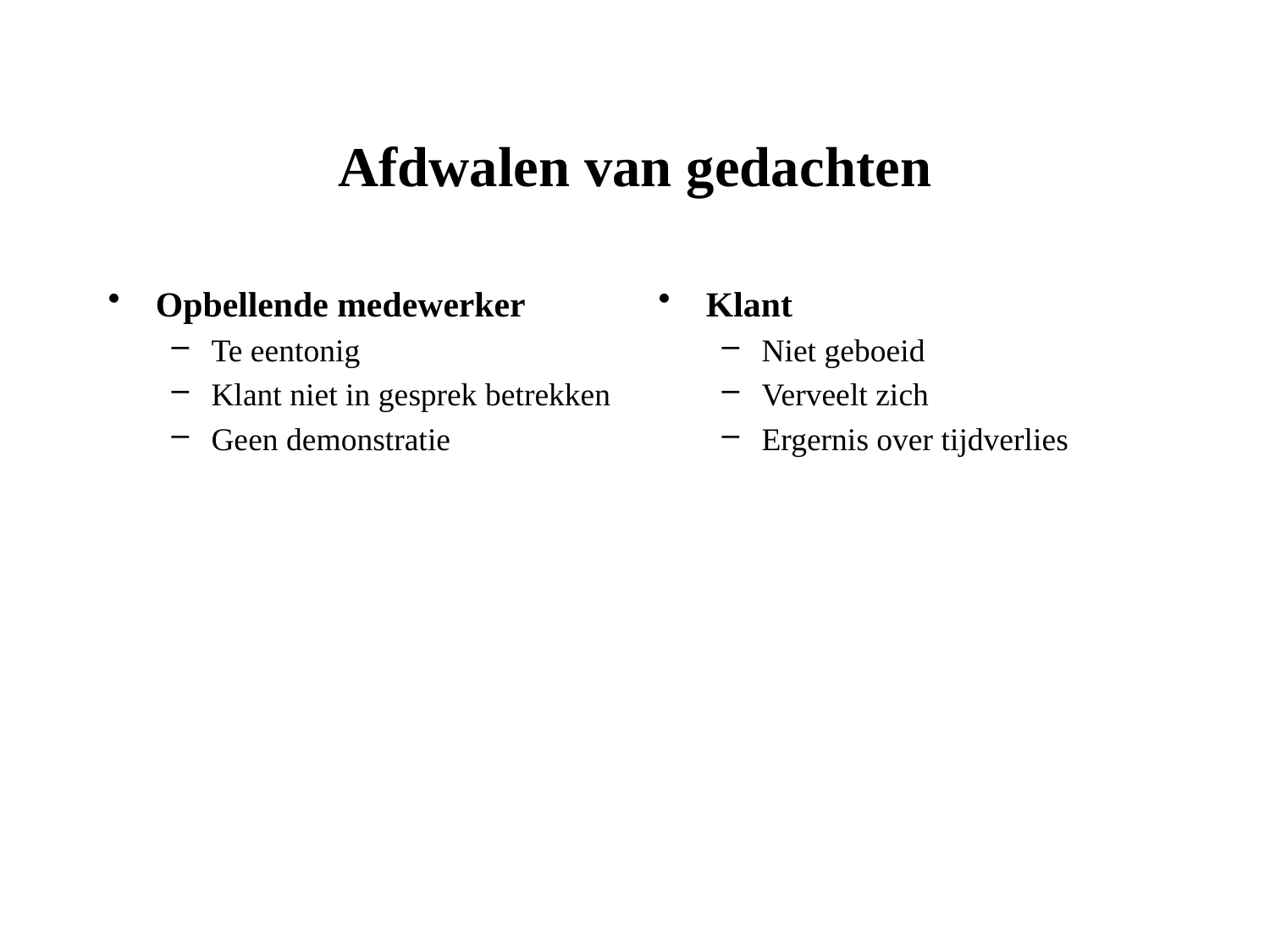

# Afdwalen van gedachten
Opbellende medewerker
Te eentonig
Klant niet in gesprek betrekken
Geen demonstratie

Klant
Niet geboeid
Verveelt zich
Ergernis over tijdverlies